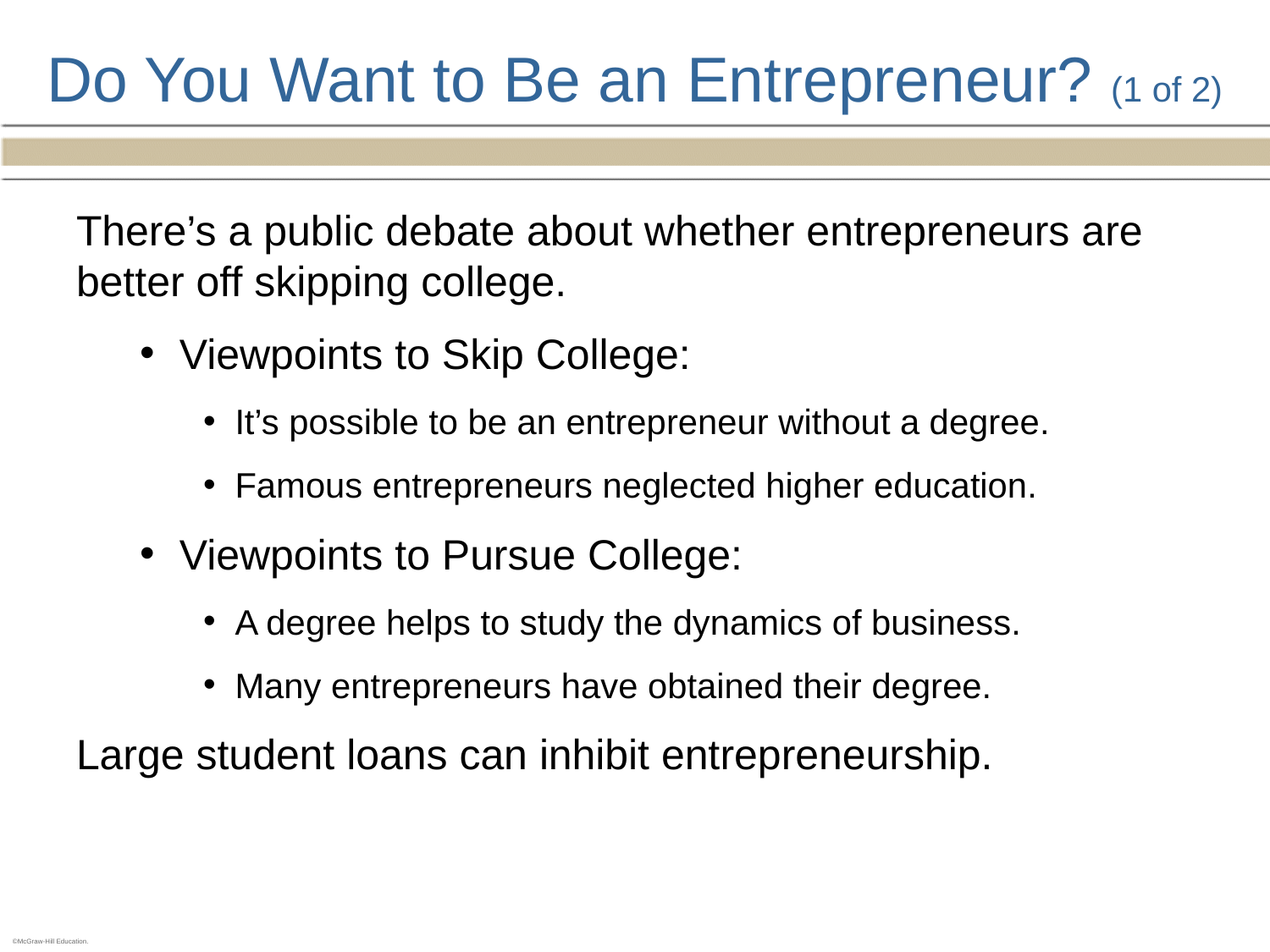

# Do You Want to Be an Entrepreneur? (1 of 2)
There’s a public debate about whether entrepreneurs are better off skipping college.
Viewpoints to Skip College:
It’s possible to be an entrepreneur without a degree.
Famous entrepreneurs neglected higher education.
Viewpoints to Pursue College:
A degree helps to study the dynamics of business.
Many entrepreneurs have obtained their degree.
Large student loans can inhibit entrepreneurship.